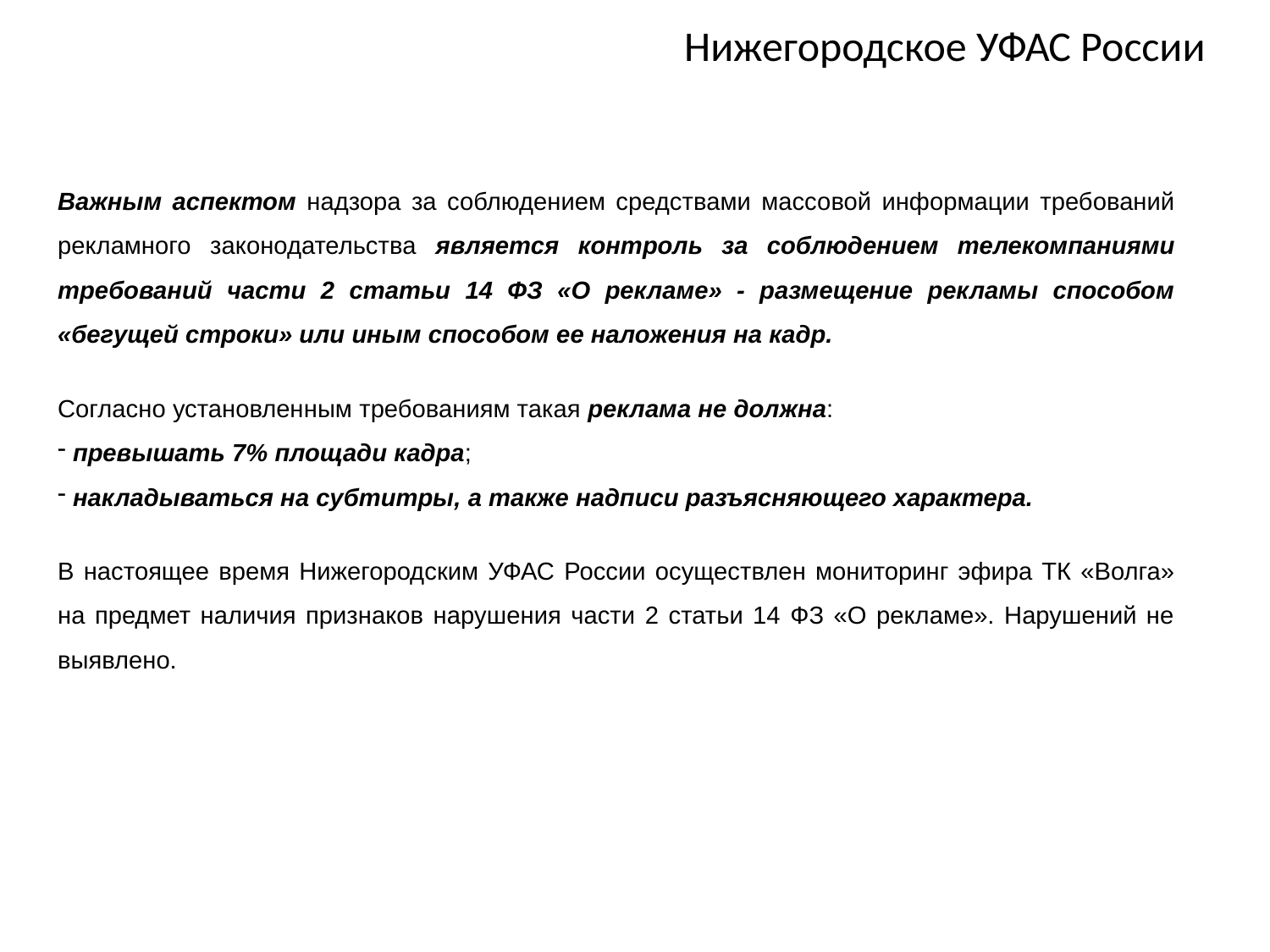

# Нижегородское УФАС России

Важным аспектом надзора за соблюдением средствами массовой информации требований рекламного законодательства является контроль за соблюдением телекомпаниями требований части 2 статьи 14 ФЗ «О рекламе» - размещение рекламы способом «бегущей строки» или иным способом ее наложения на кадр.

Согласно установленным требованиям такая реклама не должна:
 превышать 7% площади кадра;
 накладываться на субтитры, а также надписи разъясняющего характера.

В настоящее время Нижегородским УФАС России осуществлен мониторинг эфира ТК «Волга» на предмет наличия признаков нарушения части 2 статьи 14 ФЗ «О рекламе». Нарушений не выявлено.